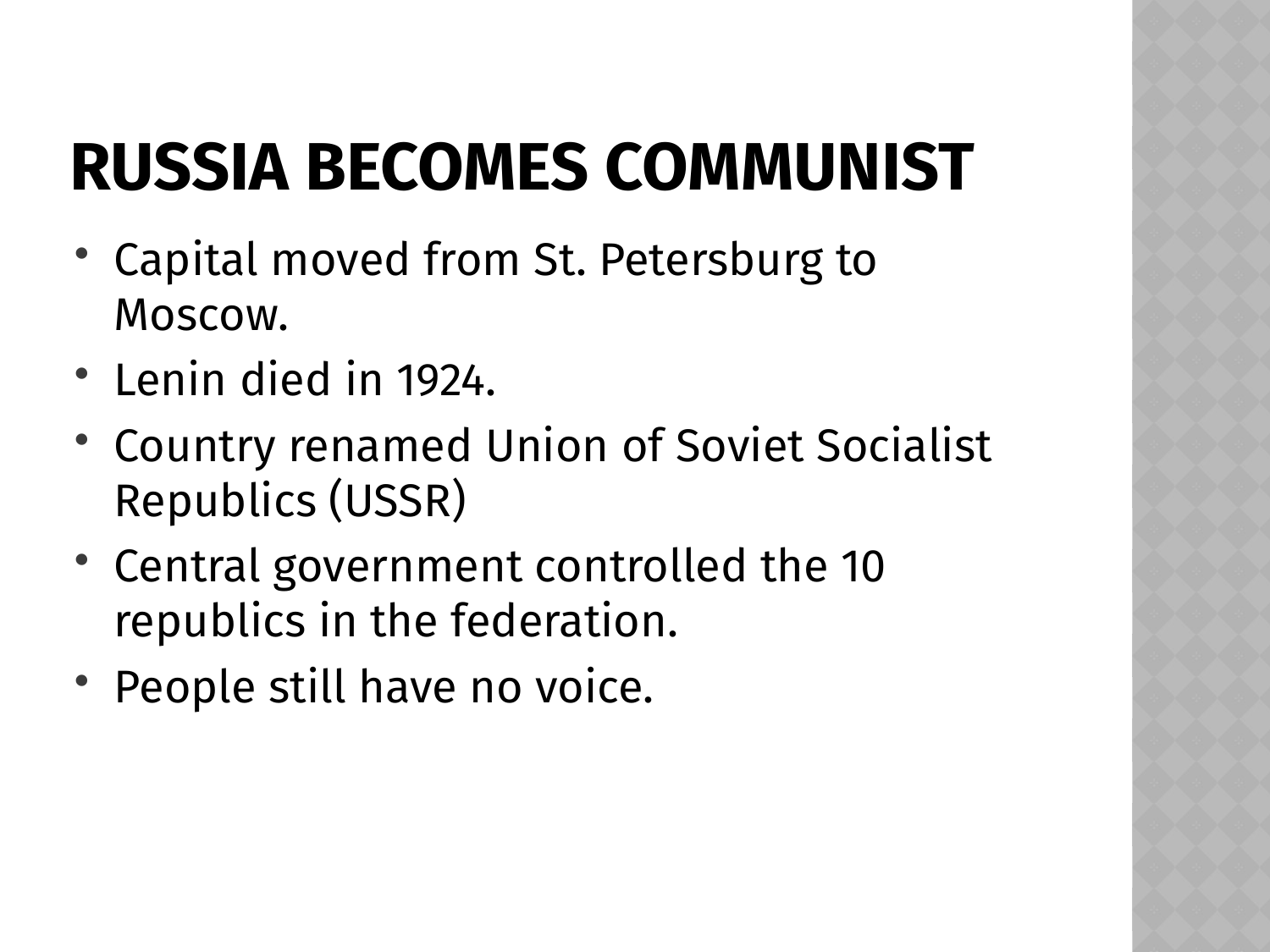

# Russia becomes communist
Capital moved from St. Petersburg to Moscow.
Lenin died in 1924.
Country renamed Union of Soviet Socialist Republics (USSR)
Central government controlled the 10 republics in the federation.
People still have no voice.